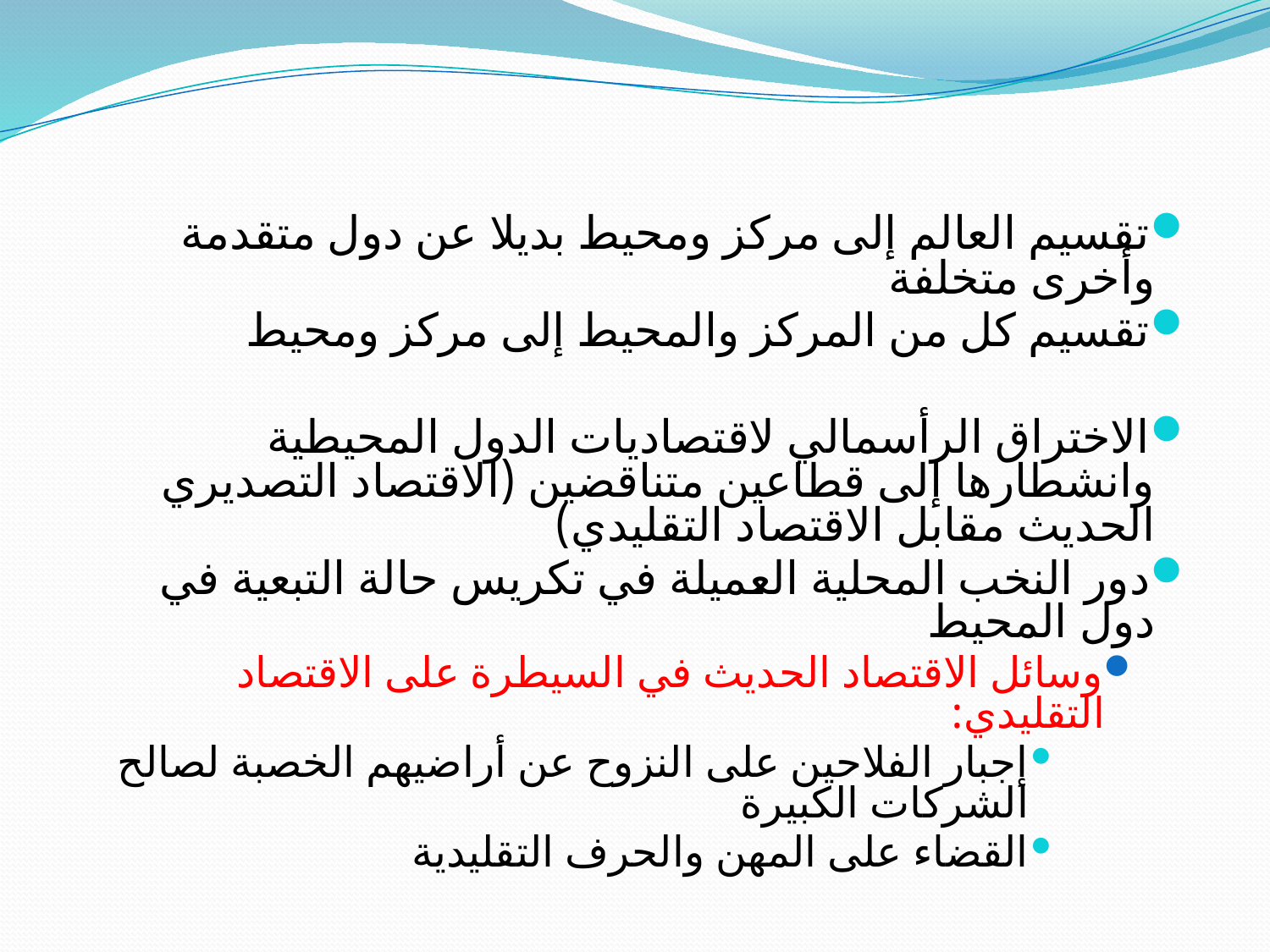

تقسيم العالم إلى مركز ومحيط بديلا عن دول متقدمة وأخرى متخلفة
تقسيم كل من المركز والمحيط إلى مركز ومحيط

الاختراق الرأسمالي لاقتصاديات الدول المحيطية وانشطارها إلى قطاعين متناقضين (الاقتصاد التصديري الحديث مقابل الاقتصاد التقليدي)
دور النخب المحلية العميلة في تكريس حالة التبعية في دول المحيط
وسائل الاقتصاد الحديث في السيطرة على الاقتصاد التقليدي:
إجبار الفلاحين على النزوح عن أراضيهم الخصبة لصالح الشركات الكبيرة
القضاء على المهن والحرف التقليدية